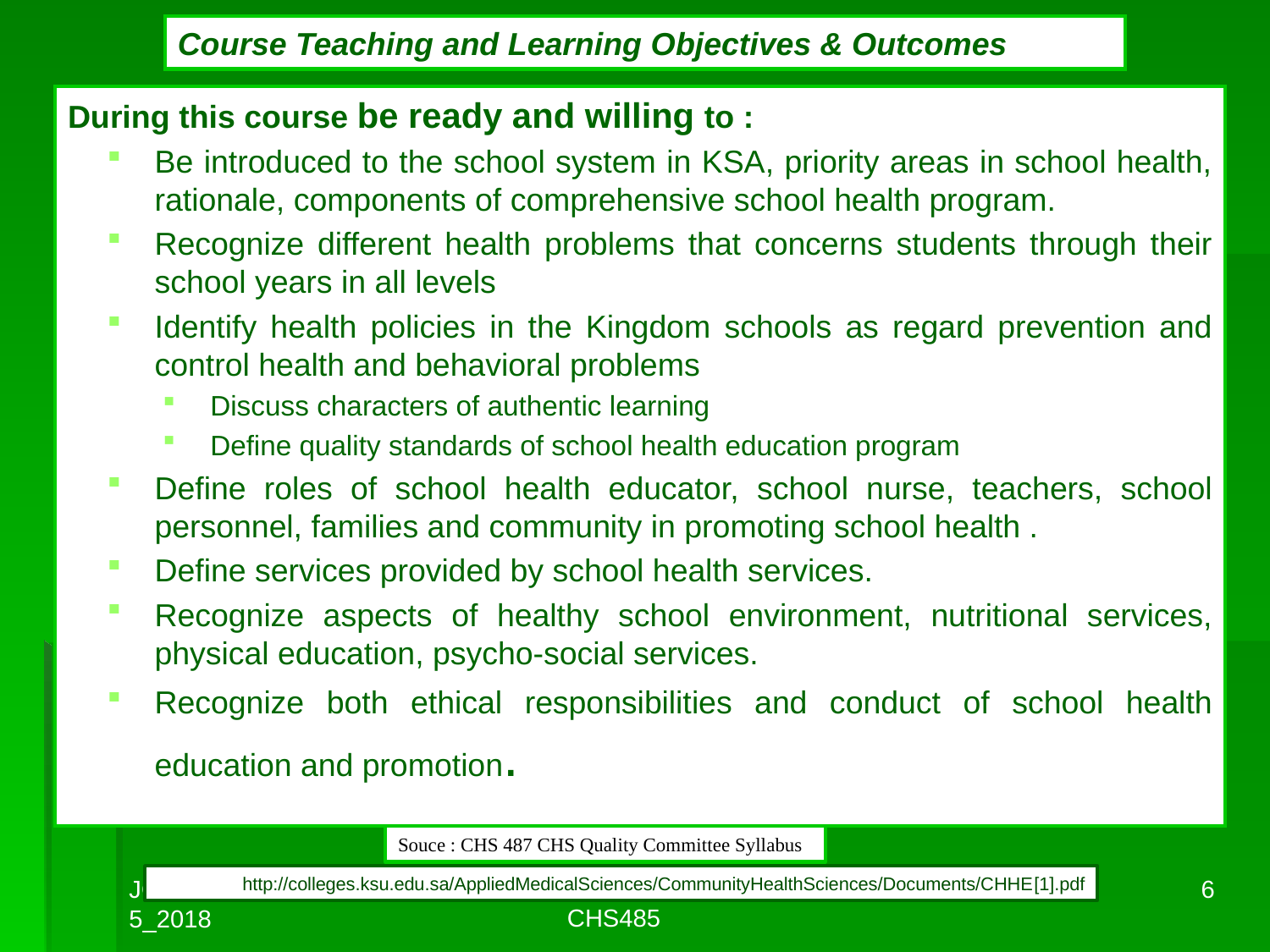

# Course Teaching and Learning Objectives & Outcomes
During this course be ready and willing to :
Be introduced to the school system in KSA, priority areas in school health, rationale, components of comprehensive school health program.
Recognize different health problems that concerns students through their school years in all levels
Identify health policies in the Kingdom schools as regard prevention and control health and behavioral problems
Discuss characters of authentic learning
Define quality standards of school health education program
Define roles of school health educator, school nurse, teachers, school personnel, families and community in promoting school health .
Define services provided by school health services.
Recognize aspects of healthy school environment, nutritional services, physical education, psycho-social services.
Recognize both ethical responsibilities and conduct of school health education and promotion.

Souce : CHS 487 CHS Quality Committee Syllabus
http://colleges.ksu.edu.sa/AppliedMedicalSciences/CommunityHealthSciences/Documents/CHHE[1].pdf
JOHALISCOOHE2015_2018
6
CHS485